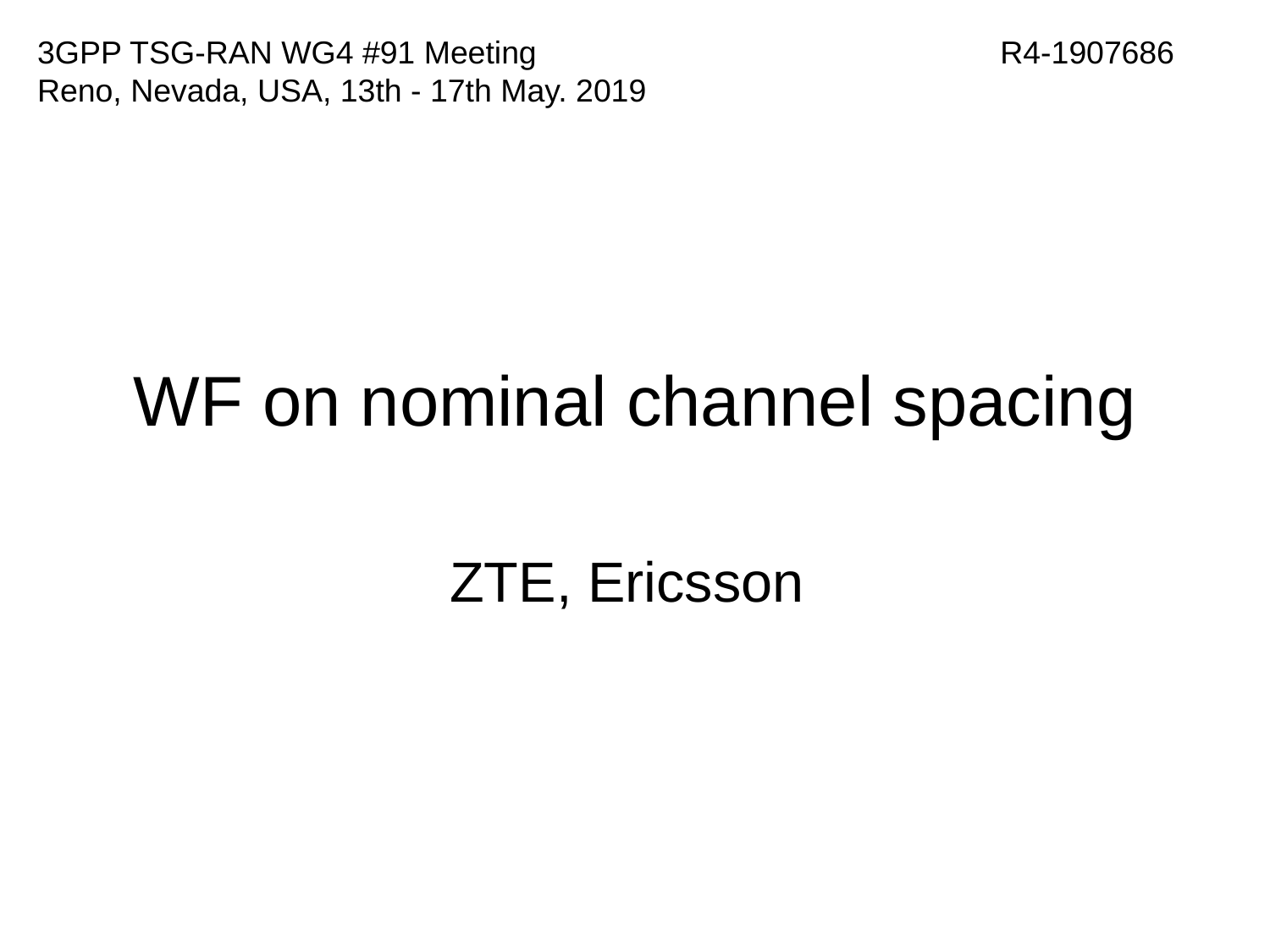

3GPP TSG-RAN WG4 #91 Meeting
Reno, Nevada, USA, 13th - 17th May. 2019
R4-1907686
# WF on nominal channel spacing
ZTE, Ericsson